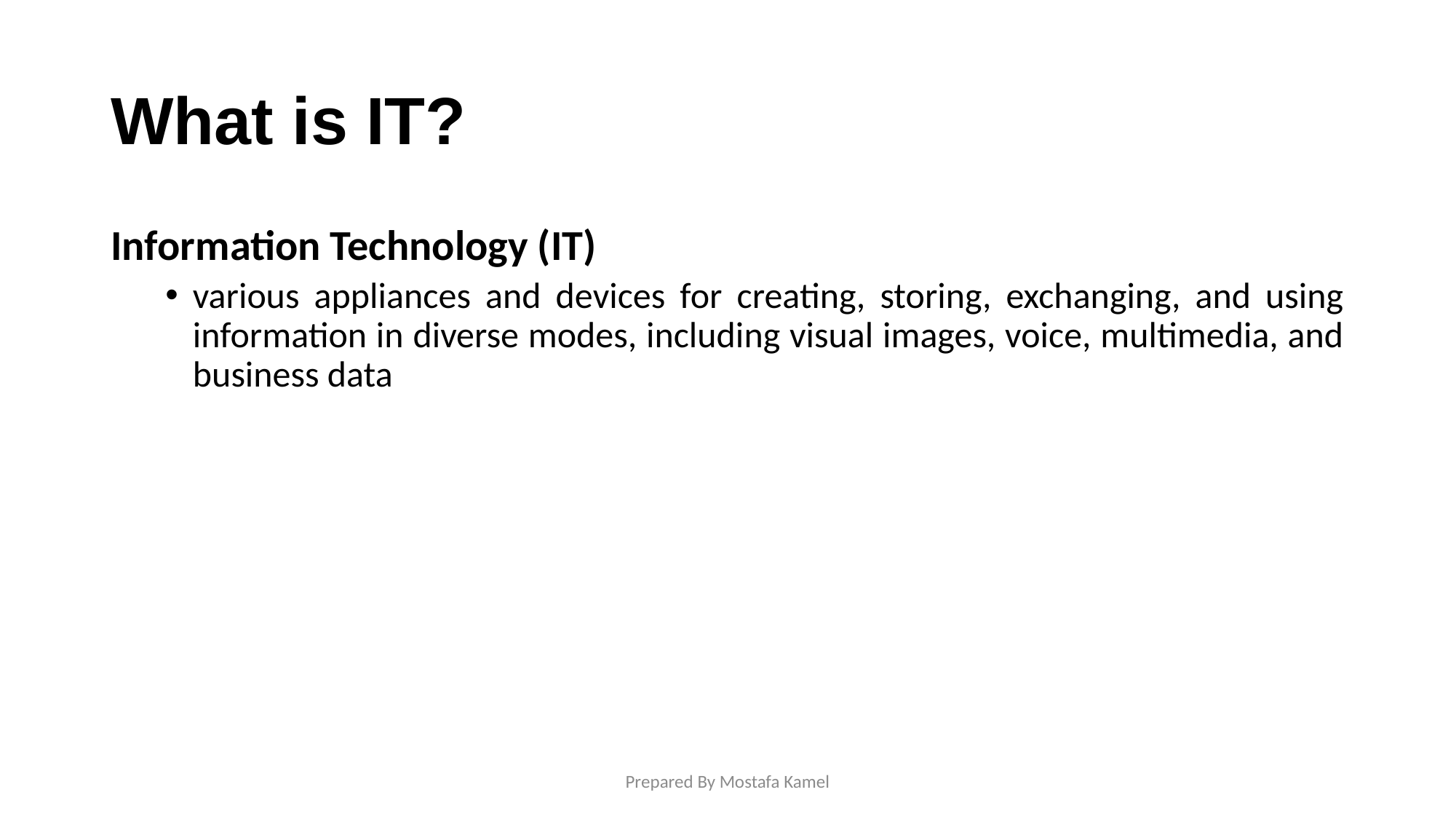

# What is IT?
Information Technology (IT)
various appliances and devices for creating, storing, exchanging, and using information in diverse modes, including visual images, voice, multimedia, and business data

Prepared By Mostafa Kamel